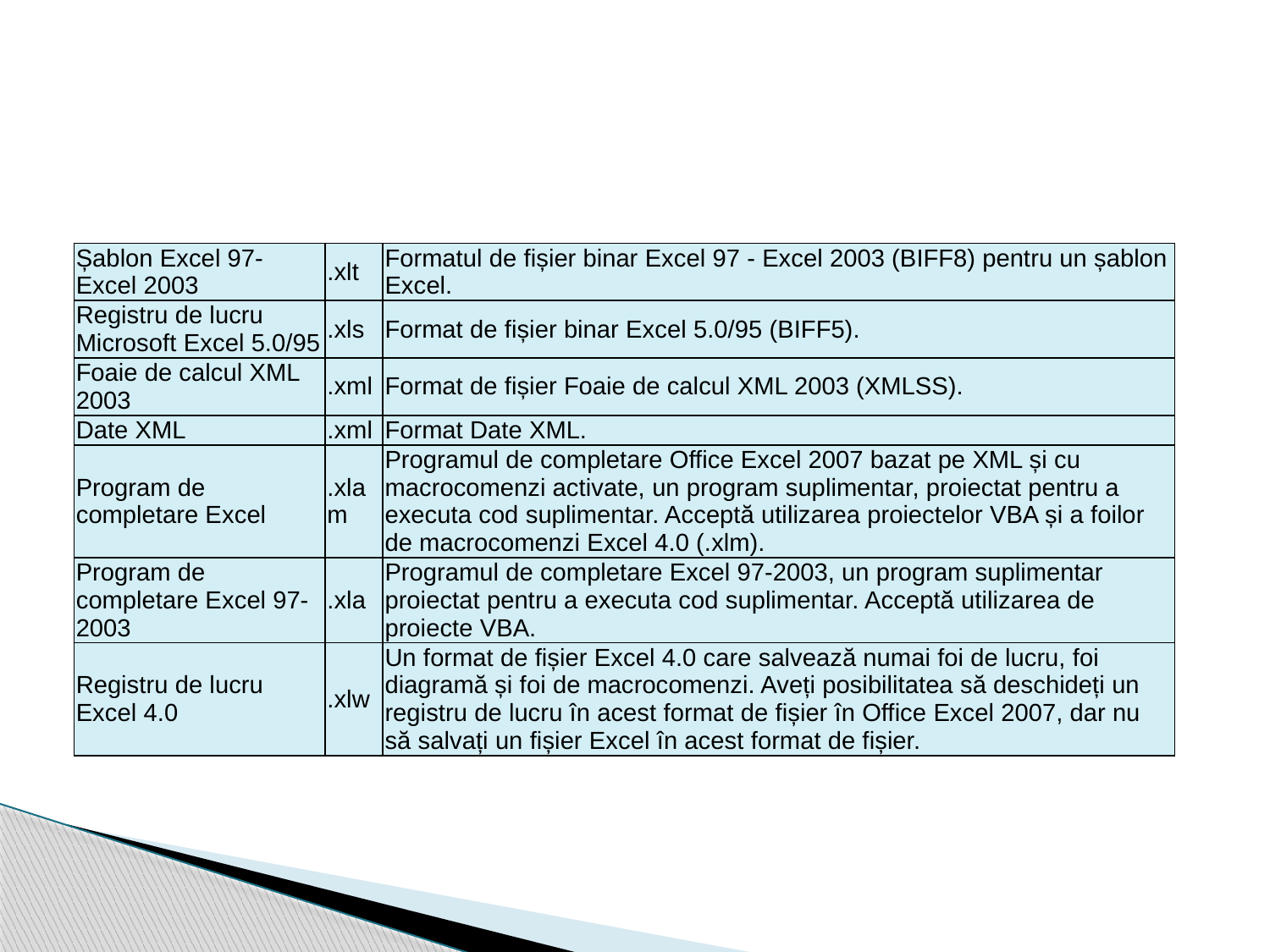

| Șablon Excel 97- Excel 2003 | .xlt | Formatul de fișier binar Excel 97 - Excel 2003 (BIFF8) pentru un șablon Excel. |
| --- | --- | --- |
| Registru de lucru Microsoft Excel 5.0/95 | .xls | Format de fișier binar Excel 5.0/95 (BIFF5). |
| Foaie de calcul XML 2003 | .xml | Format de fișier Foaie de calcul XML 2003 (XMLSS). |
| Date XML | .xml | Format Date XML. |
| Program de completare Excel | .xlam | Programul de completare Office Excel 2007 bazat pe XML și cu macrocomenzi activate, un program suplimentar, proiectat pentru a executa cod suplimentar. Acceptă utilizarea proiectelor VBA și a foilor de macrocomenzi Excel 4.0 (.xlm). |
| Program de completare Excel 97-2003 | .xla | Programul de completare Excel 97-2003, un program suplimentar proiectat pentru a executa cod suplimentar. Acceptă utilizarea de proiecte VBA. |
| Registru de lucru Excel 4.0 | .xlw | Un format de fișier Excel 4.0 care salvează numai foi de lucru, foi diagramă și foi de macrocomenzi. Aveți posibilitatea să deschideți un registru de lucru în acest format de fișier în Office Excel 2007, dar nu să salvați un fișier Excel în acest format de fișier. |